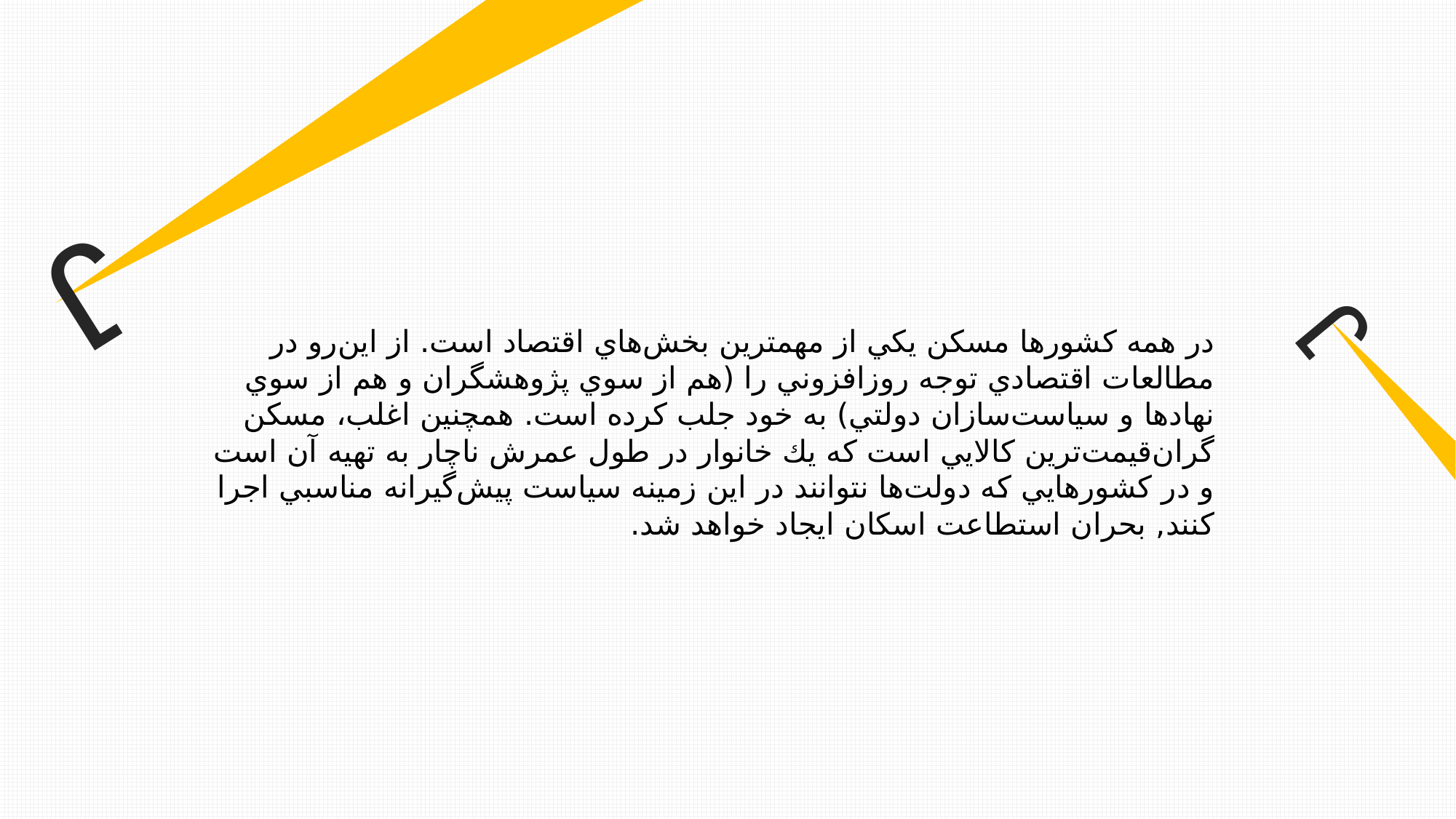

J
J

ﺩﺭ ﻫﻤﻪ ﻛﺸﻮﺭﻫﺎ ﻣﺴﻜﻦ ﻳﻜﻲ ﺍﺯ ﻣﻬﻤﺘﺮﻳﻦ ﺑﺨﺶﻫﺎﻱ ﺍﻗﺘﺼﺎﺩ ﺍﺳﺖ. ﺍﺯ ﺍﻳﻦﺭﻭ ﺩﺭ ﻣﻄﺎﻟﻌﺎﺕ ﺍﻗﺘﺼﺎﺩﻱ ﺗﻮﺟﻪ ﺭﻭﺯﺍﻓﺰﻭﻧﻲ ﺭﺍ (ﻫﻢ ﺍﺯ ﺳﻮﻱ ﭘﮋﻭﻫﺸﮕﺮﺍﻥ ﻭ ﻫﻢ ﺍﺯ ﺳﻮﻱ ﻧﻬﺎﺩﻫﺎ ﻭ ﺳﻴﺎﺳﺖﺳﺎﺯﺍﻥ ﺩﻭﻟﺘﻲ) ﺑﻪ ﺧﻮﺩ ﺟﻠﺐ ﻛﺮﺩﻩ ﺍﺳﺖ. ﻫﻤﭽﻨﻴﻦ ﺍﻏﻠﺐ، ﻣﺴﻜﻦ ﮔﺮﺍﻥﻗﻴﻤﺖﺗﺮﻳﻦ ﻛﺎﻻﻳﻲ ﺍﺳﺖ ﻛﻪ ﻳﻚ ﺧﺎﻧﻮﺍﺭ ﺩﺭ ﻃﻮﻝ ﻋﻤﺮﺵ ﻧﺎﭼﺎﺭ ﺑﻪ ﺗﻬﻴﻪ ﺁﻥ ﺍﺳﺖ ﻭ ﺩﺭ ﻛﺸﻮﺭﻫﺎﻳﻲ ﻛﻪ ﺩﻭﻟﺖﻫﺎ ﻧﺘﻮﺍﻧﻨﺪ ﺩﺭ ﺍﻳﻦ ﺯﻣﻴﻨﻪ ﺳﻴﺎﺳﺖ ﭘﻴﺶﮔﻴﺮﺍﻧﻪ ﻣﻨﺎﺳﺒﻲ ﺍﺟﺮﺍ ﮐﻨﻨﺪ, ﺑﺤﺮﺍﻥ ﺍﺳﺘﻄﺎﻋﺖ ﺍﺳﻜﺎﻥ ﺍﻳﺠﺎﺩ ﺧﻮﺍﻫﺪ ﺷﺪ.